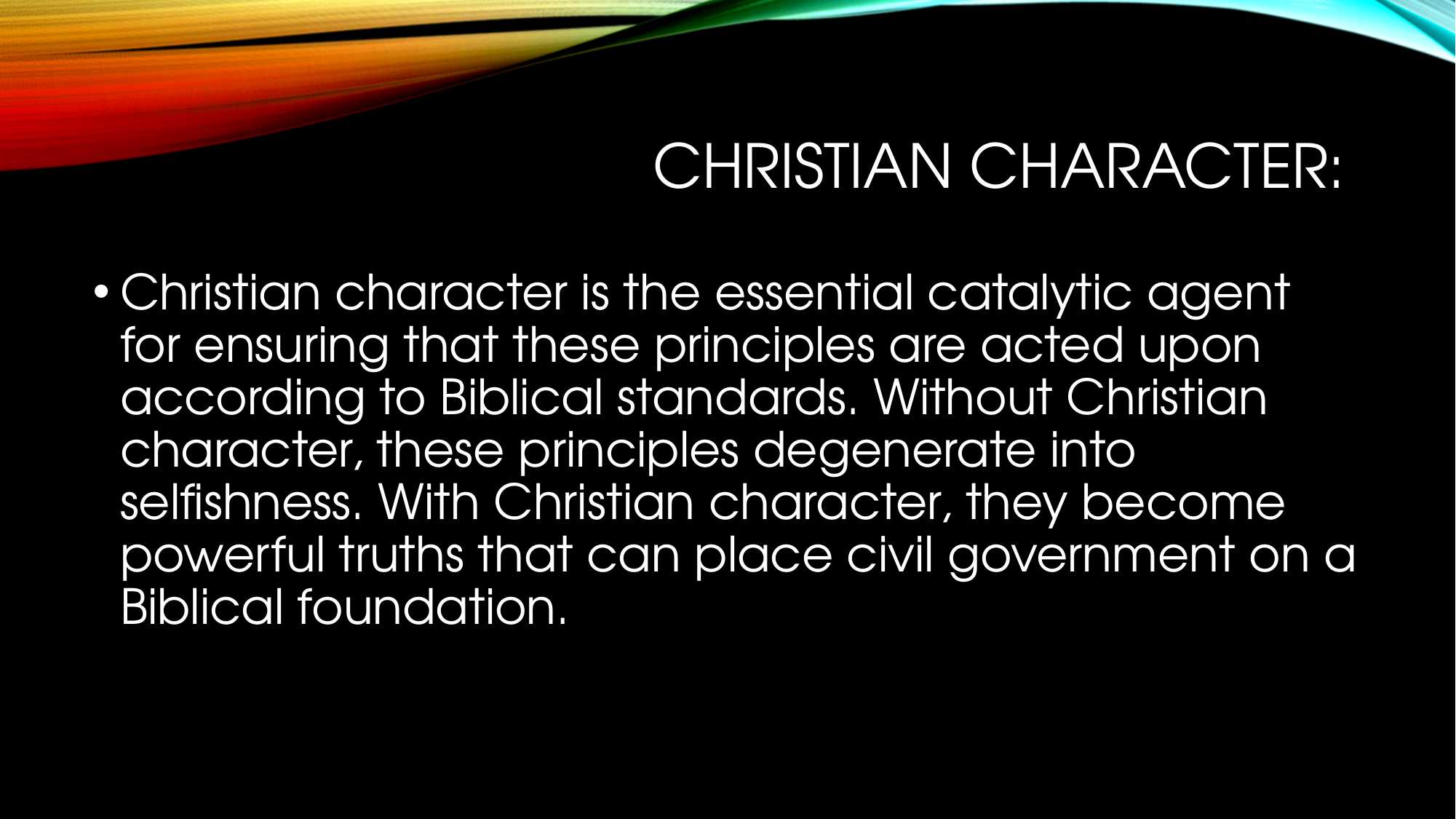

# Christian Character:
Christian character is the essential catalytic agent for ensuring that these principles are acted upon according to Biblical standards. Without Christian character, these principles degenerate into selfishness. With Christian character, they become powerful truths that can place civil government on a Biblical foundation.